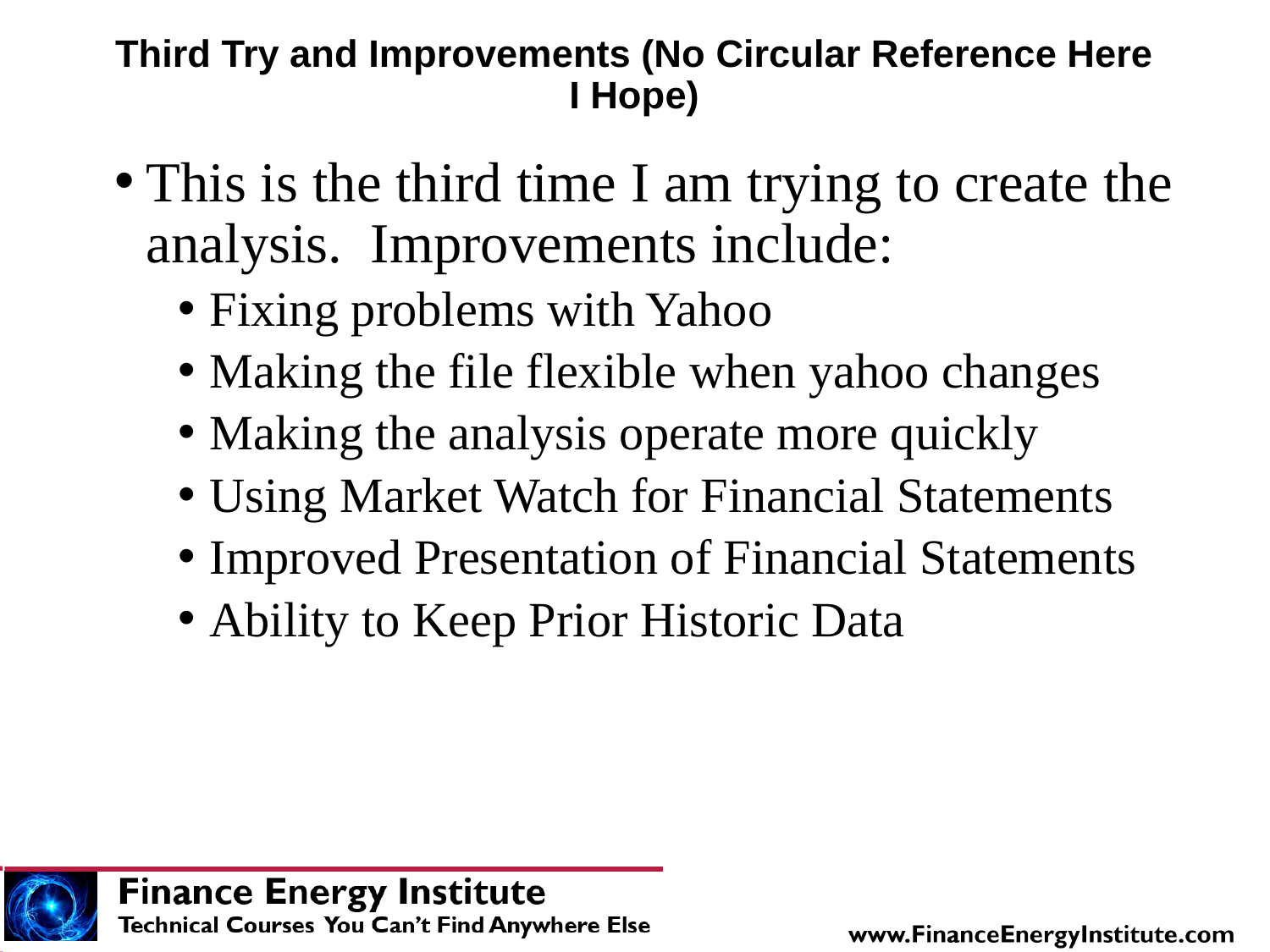

# Third Try and Improvements (No Circular Reference Here I Hope)
This is the third time I am trying to create the analysis.  Improvements include:
Fixing problems with Yahoo
Making the file flexible when yahoo changes
Making the analysis operate more quickly
Using Market Watch for Financial Statements
Improved Presentation of Financial Statements
Ability to Keep Prior Historic Data